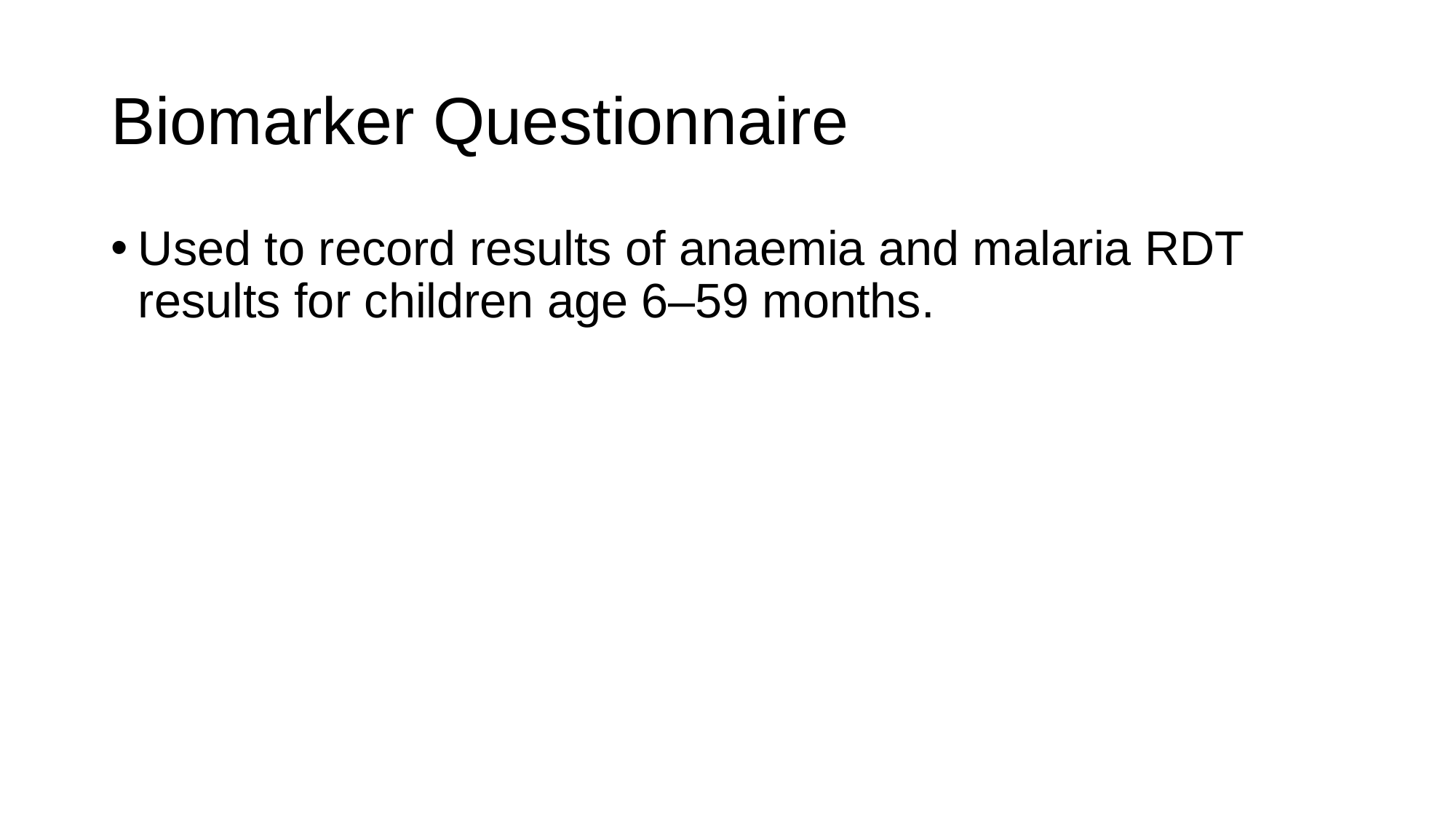

# Biomarker Questionnaire
Used to record results of anaemia and malaria RDT results for children age 6–59 months.